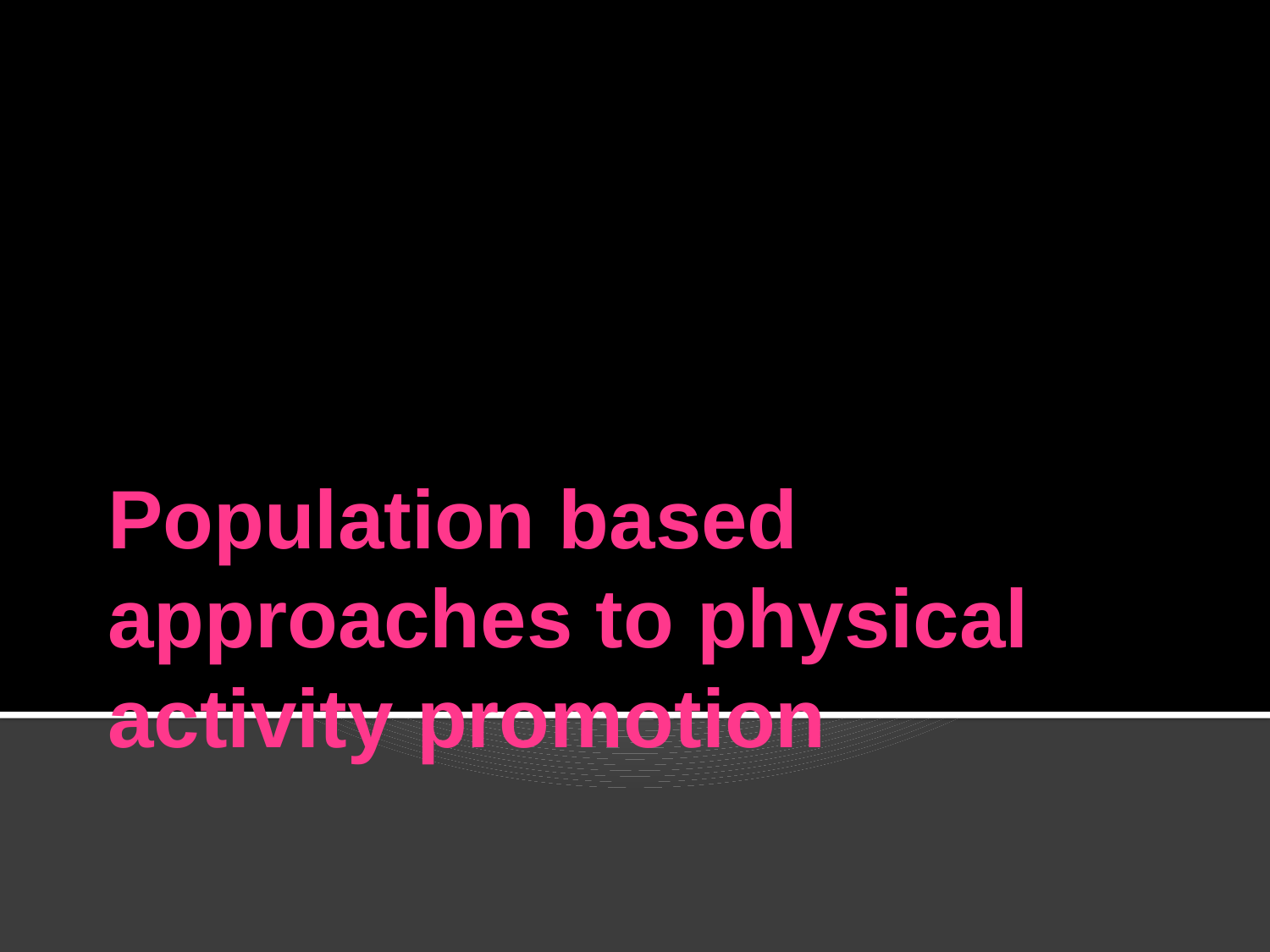

# Population based approaches to physical activity promotion